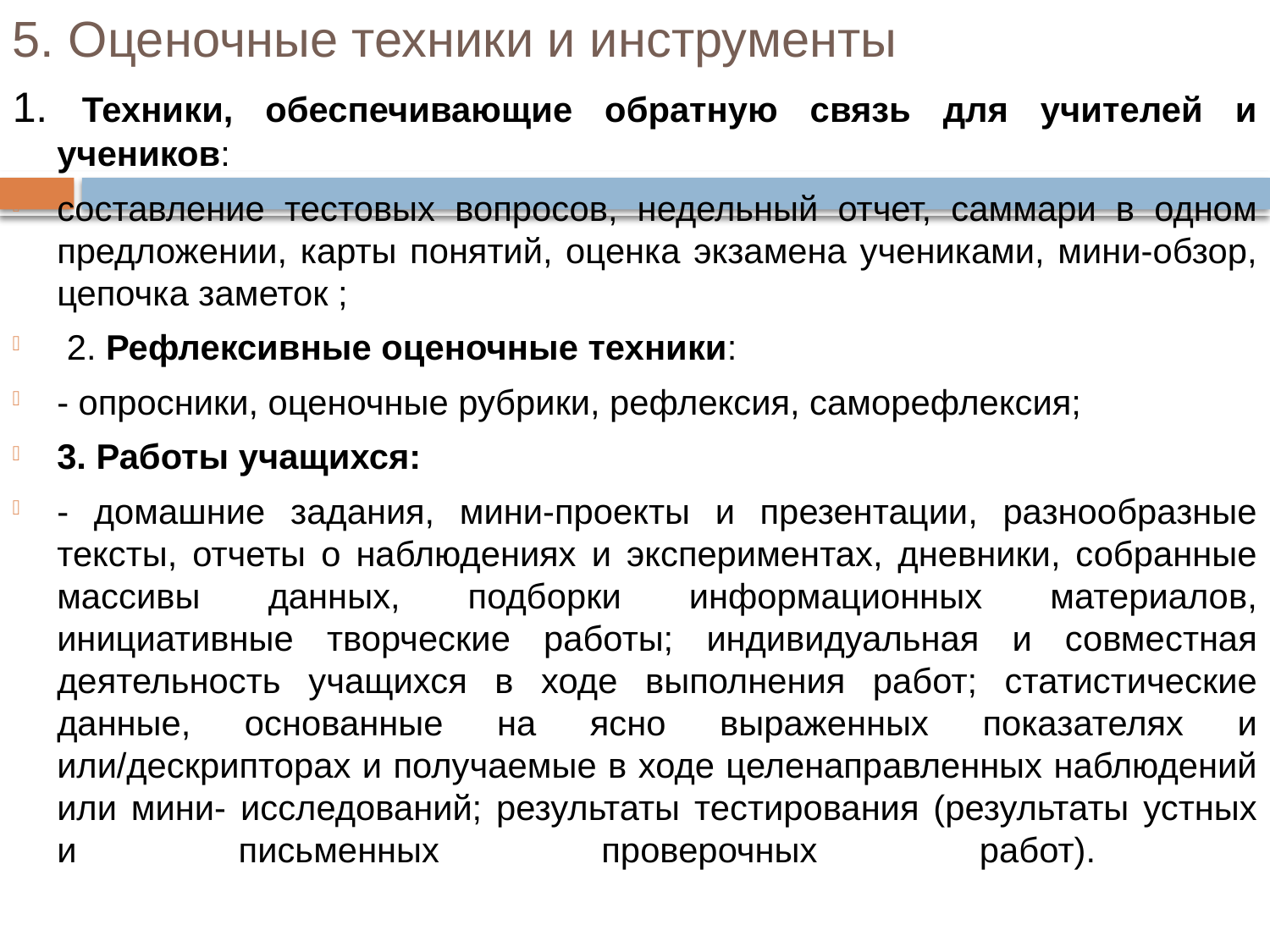

# 5. Оценочные техники и инструменты
1. Техники, обеспечивающие обратную связь для учителей и учеников:
составление тестовых вопросов, недельный отчет, саммари в одном предложении, карты понятий, оценка экзамена учениками, мини-обзор, цепочка заметок ;
 2. Рефлексивные оценочные техники:
- опросники, оценочные рубрики, рефлексия, саморефлексия;
3. Работы учащихся:
- домашние задания, мини-проекты и презентации, разнообразные тексты, отчеты о наблюдениях и экспериментах, дневники, собранные массивы данных, подборки информационных материалов, инициативные творческие работы; индивидуальная и совместная деятельность учащихся в ходе выполнения работ; статистические данные, основанные на ясно выраженных показателях и или/дескрипторах и получаемые в ходе целенаправленных наблюдений или мини- исследований; результаты тестирования (результаты устных и письменных проверочных работ).